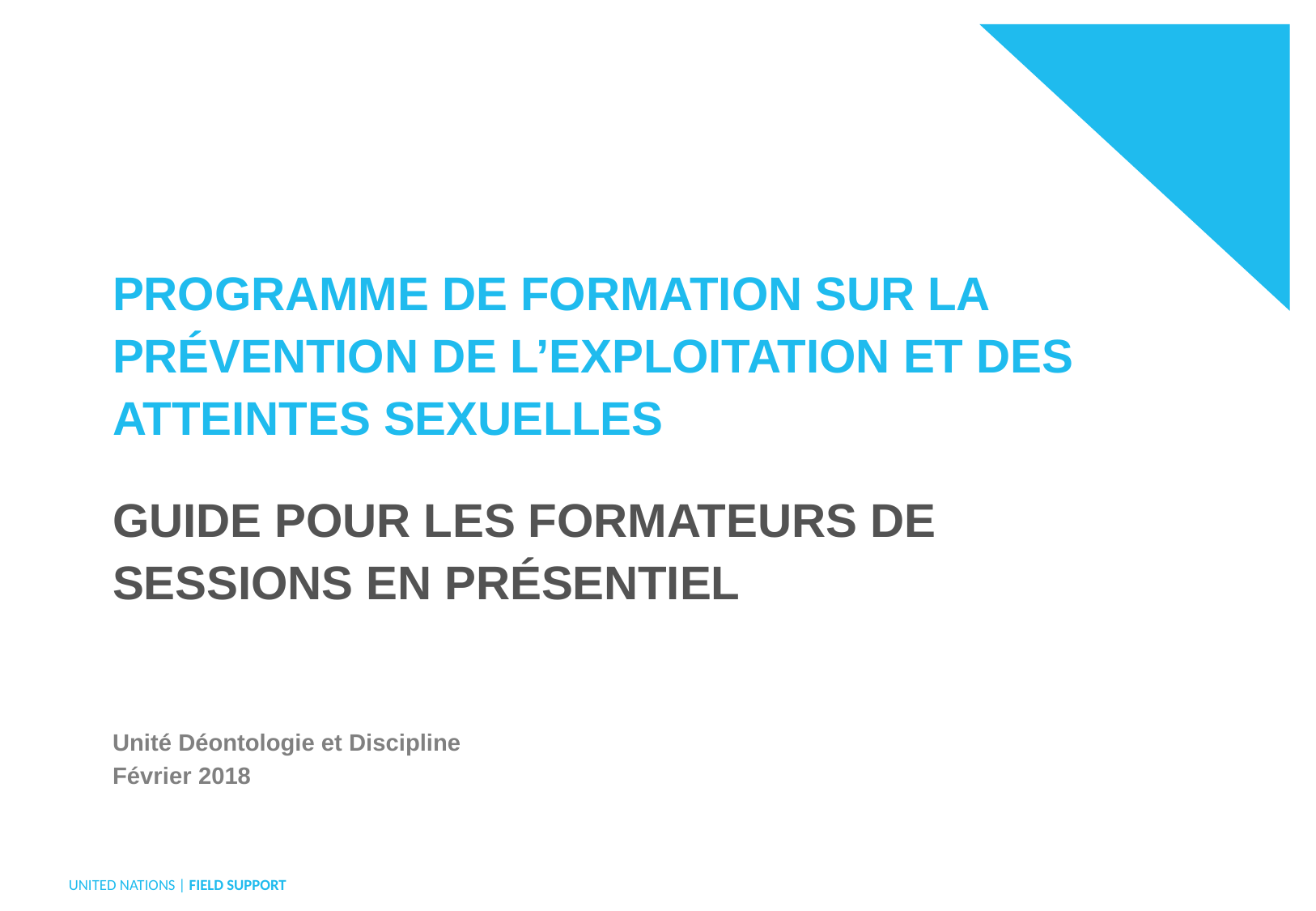

# Programme de formation sur la prévention de l’exploitation et des atteintes sexuelles
GUIDE POUR LES FORMATEURS DE SESSIONS EN PRÉSENTIEL

Unité Déontologie et Discipline
Février 2018